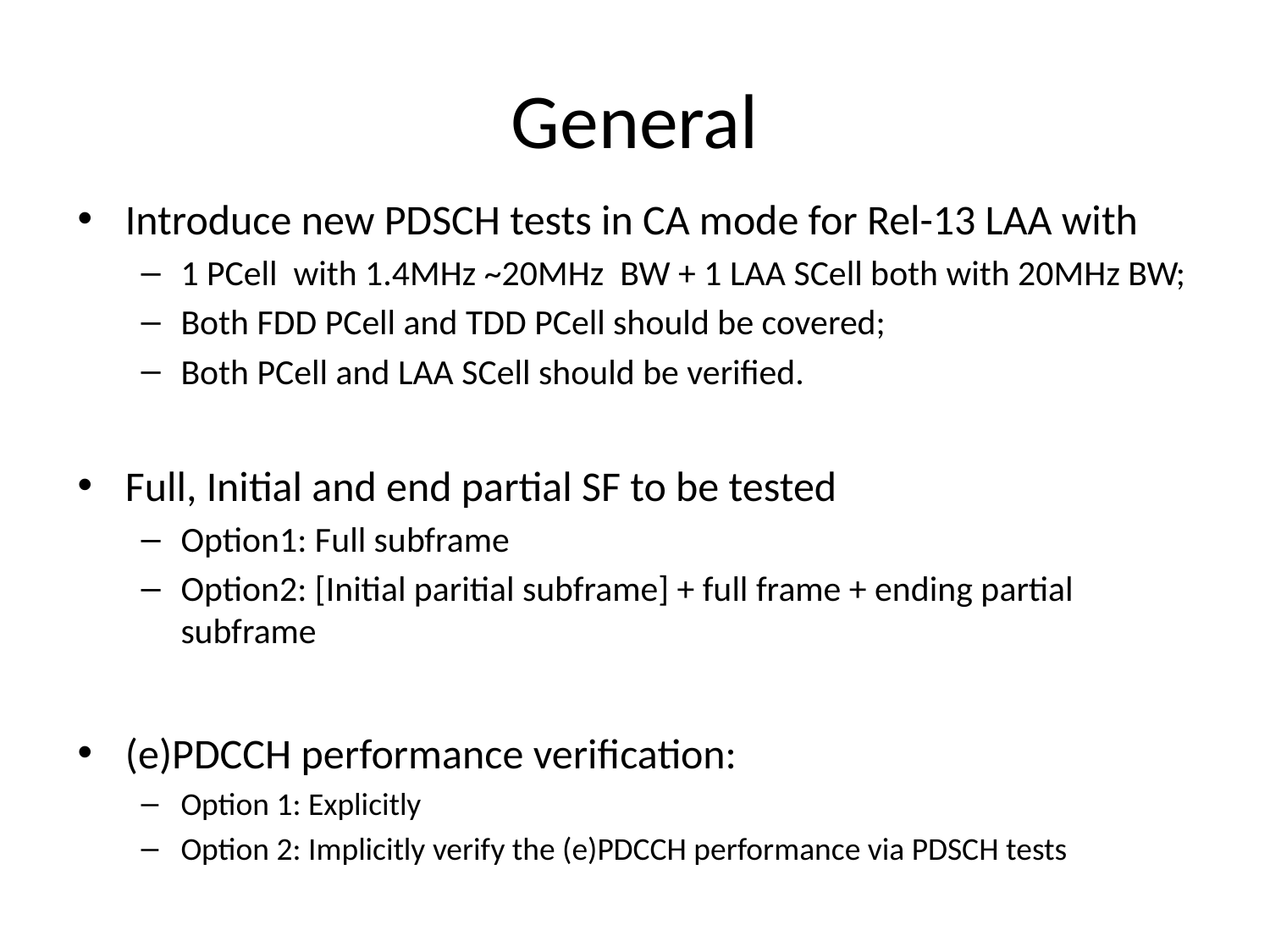

# General
Introduce new PDSCH tests in CA mode for Rel-13 LAA with
1 PCell  with 1.4MHz ~20MHz  BW + 1 LAA SCell both with 20MHz BW;
Both FDD PCell and TDD PCell should be covered;
Both PCell and LAA SCell should be verified.

Full, Initial and end partial SF to be tested
Option1: Full subframe
Option2: [Initial paritial subframe] + full frame + ending partial subframe

(e)PDCCH performance verification:
Option 1: Explicitly
Option 2: Implicitly verify the (e)PDCCH performance via PDSCH tests